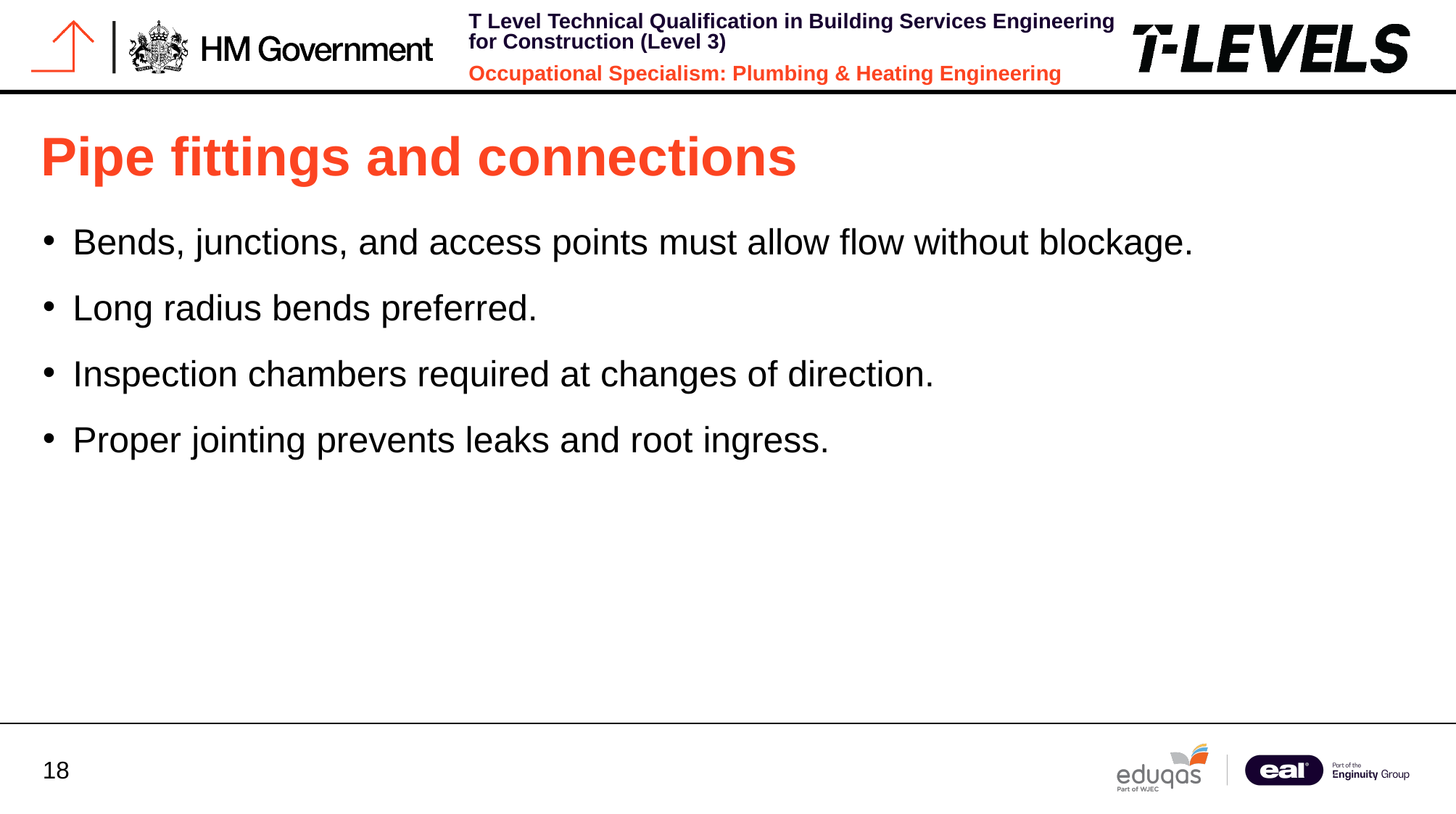

# Pipe fittings and connections
Bends, junctions, and access points must allow flow without blockage.
Long radius bends preferred.
Inspection chambers required at changes of direction.
Proper jointing prevents leaks and root ingress.